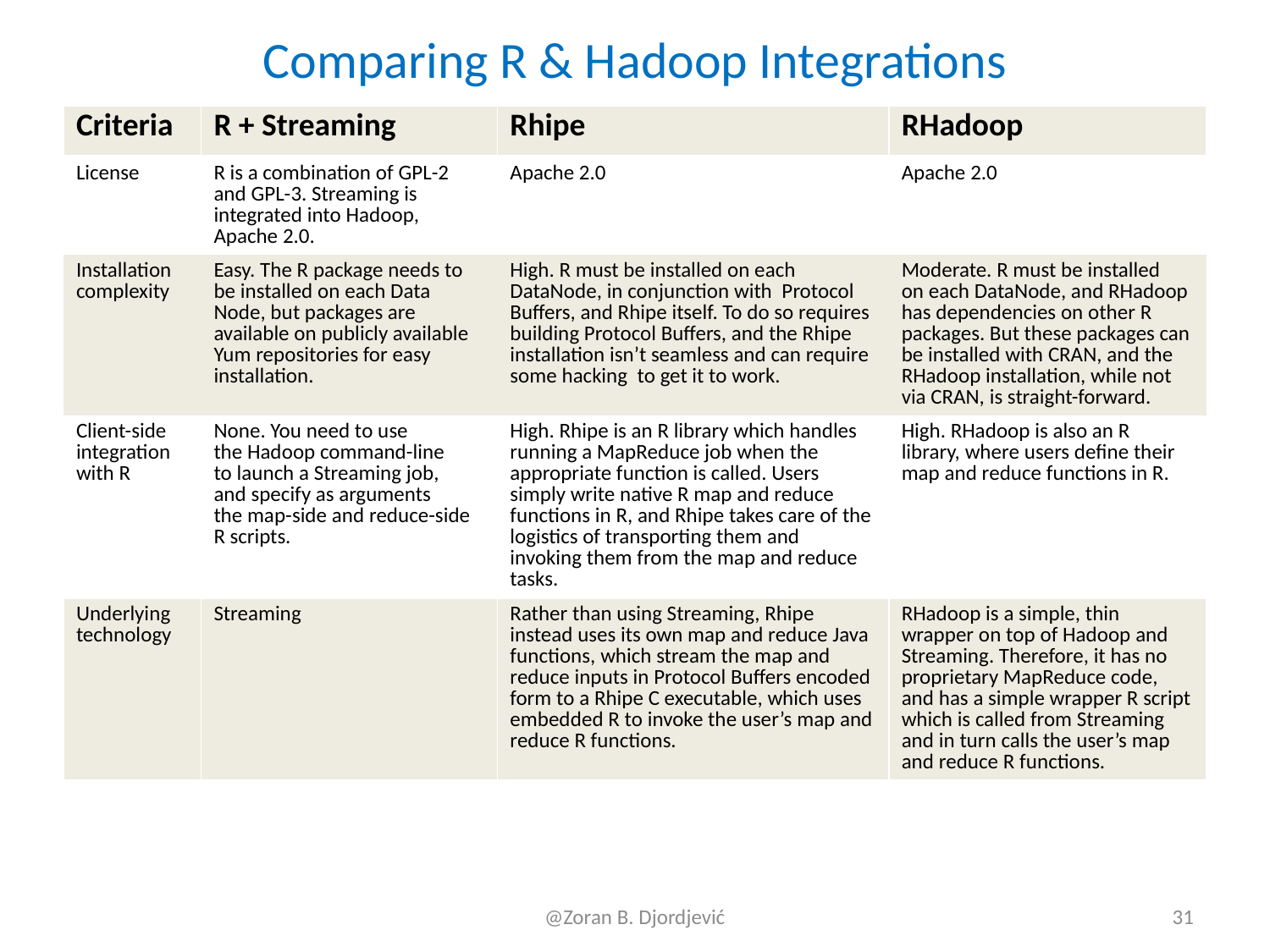

# Comparing R & Hadoop Integrations
| Criteria | R + Streaming | Rhipe | RHadoop |
| --- | --- | --- | --- |
| License | R is a combination of GPL-2 and GPL-3. Streaming is integrated into Hadoop, Apache 2.0. | Apache 2.0 | Apache 2.0 |
| Installation complexity | Easy. The R package needs to be installed on each Data Node, but packages are available on publicly available Yum repositories for easy installation. | High. R must be installed on each DataNode, in conjunction with Protocol Buffers, and Rhipe itself. To do so requires building Protocol Buffers, and the Rhipe installation isn’t seamless and can require some hacking to get it to work. | Moderate. R must be installed on each DataNode, and RHadoop has dependencies on other R packages. But these packages can be installed with CRAN, and the RHadoop installation, while not via CRAN, is straight-forward. |
| Client-side integration with R | None. You need to use the Hadoop command-line to launch a Streaming job, and specify as arguments the map-side and reduce-side R scripts. | High. Rhipe is an R library which handles running a MapReduce job when the appropriate function is called. Users simply write native R map and reduce functions in R, and Rhipe takes care of the logistics of transporting them and invoking them from the map and reduce tasks. | High. RHadoop is also an R library, where users define their map and reduce functions in R. |
| Underlying technology | Streaming | Rather than using Streaming, Rhipe instead uses its own map and reduce Java functions, which stream the map and reduce inputs in Protocol Buffers encoded form to a Rhipe C executable, which uses embedded R to invoke the user’s map and reduce R functions. | RHadoop is a simple, thin wrapper on top of Hadoop and Streaming. Therefore, it has no proprietary MapReduce code, and has a simple wrapper R script which is called from Streaming and in turn calls the user’s map and reduce R functions. |
@Zoran B. Djordjević
31